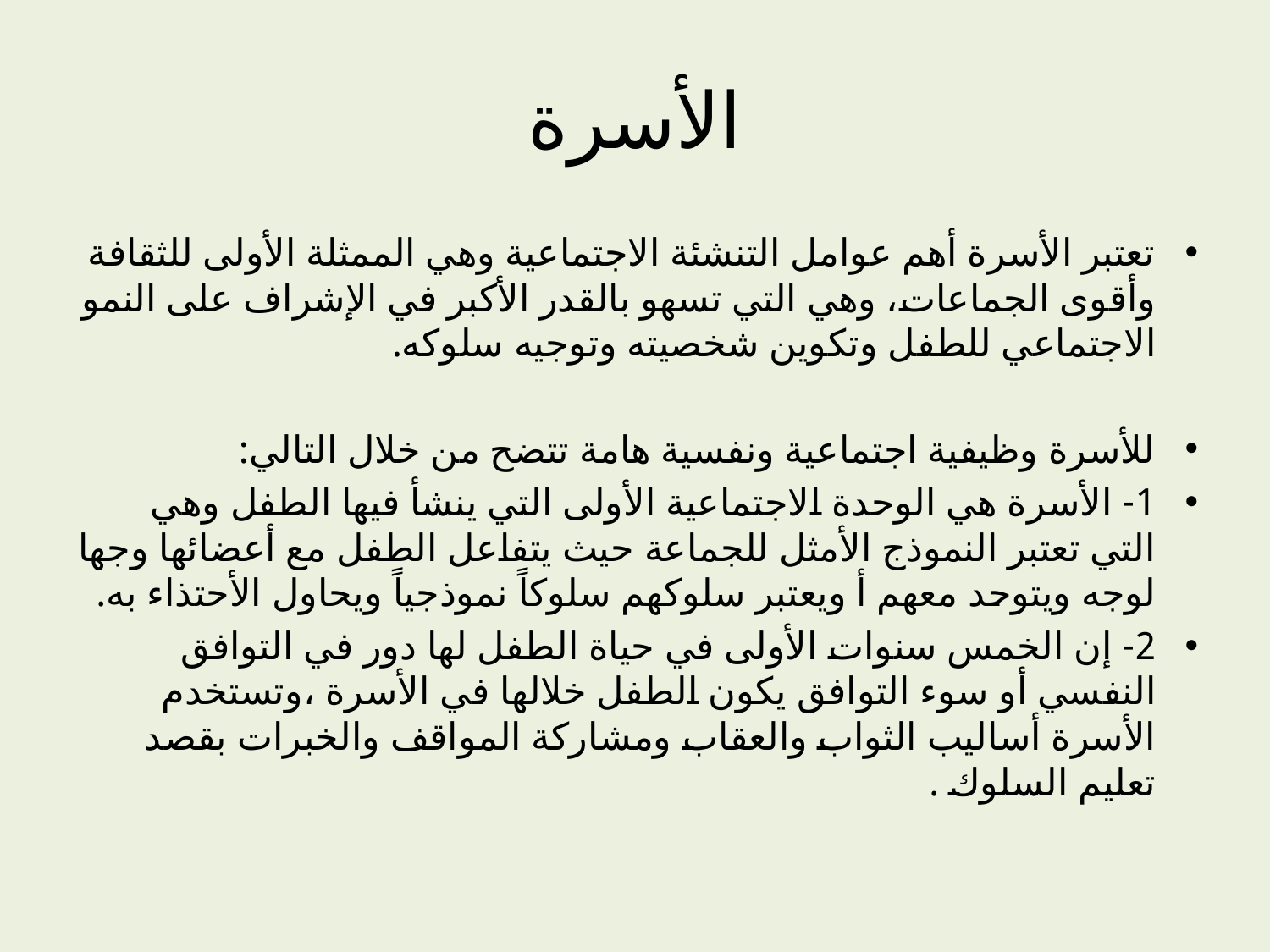

# الأسرة
تعتبر الأسرة أهم عوامل التنشئة الاجتماعية وهي الممثلة الأولى للثقافة وأقوى الجماعات، وهي التي تسهو بالقدر الأكبر في الإشراف على النمو الاجتماعي للطفل وتكوين شخصيته وتوجيه سلوكه.

للأسرة وظيفية اجتماعية ونفسية هامة تتضح من خلال التالي:
1- الأسرة هي الوحدة الاجتماعية الأولى التي ينشأ فيها الطفل وهي التي تعتبر النموذج الأمثل للجماعة حيث يتفاعل الطفل مع أعضائها وجها لوجه ويتوحد معهم أ ويعتبر سلوكهم سلوكاً نموذجياً ويحاول الأحتذاء به.
2- إن الخمس سنوات الأولى في حياة الطفل لها دور في التوافق النفسي أو سوء التوافق يكون الطفل خلالها في الأسرة ،وتستخدم الأسرة أساليب الثواب والعقاب ومشاركة المواقف والخبرات بقصد تعليم السلوك .